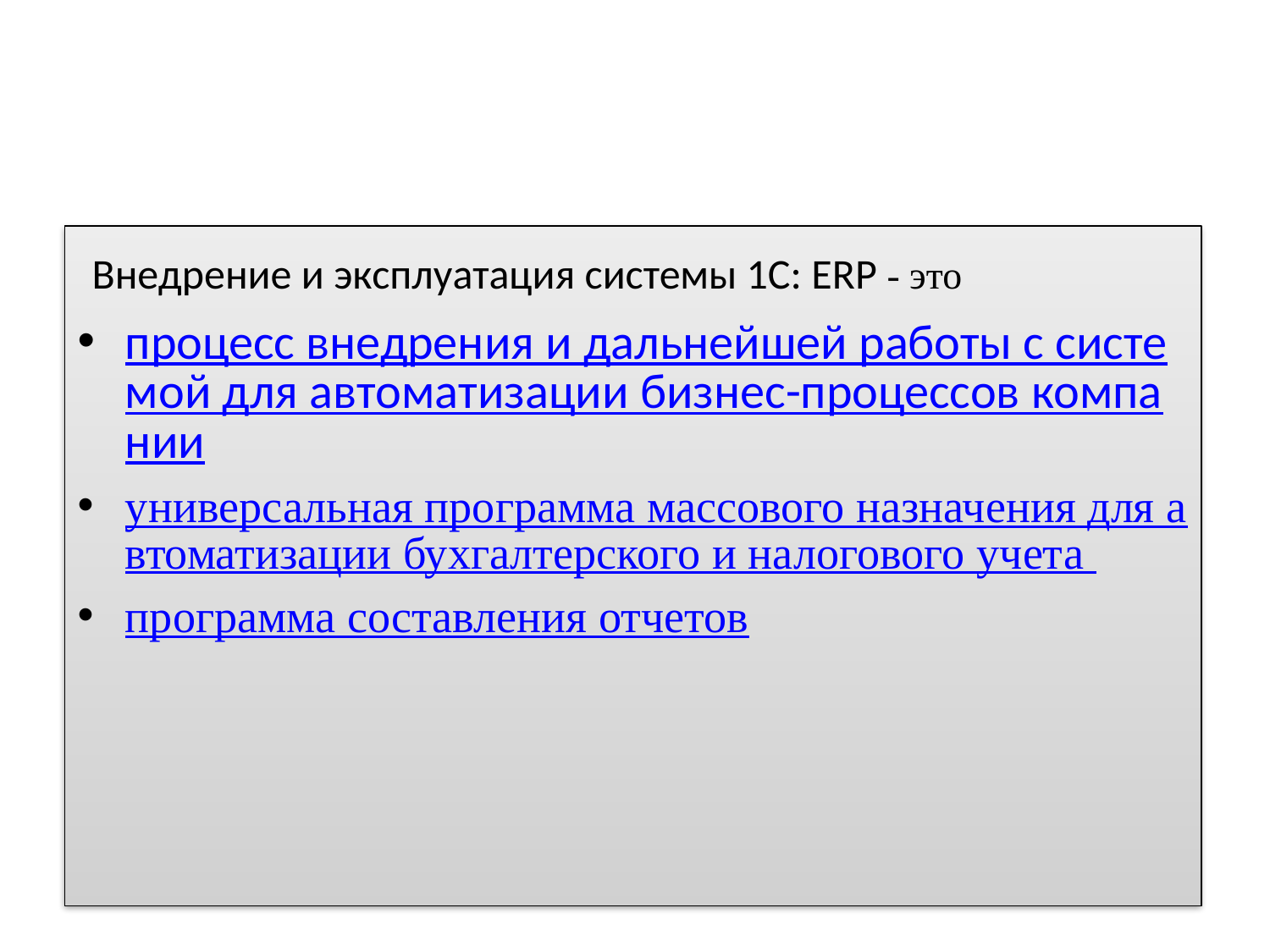

Внедрение и эксплуатация системы 1С: ERP - это
процесс внедрения и дальнейшей работы с системой для автоматизации бизнес-процессов компании
универсальная программа массового назначения для автоматизации бухгалтерского и налогового учета
программа составления отчетов